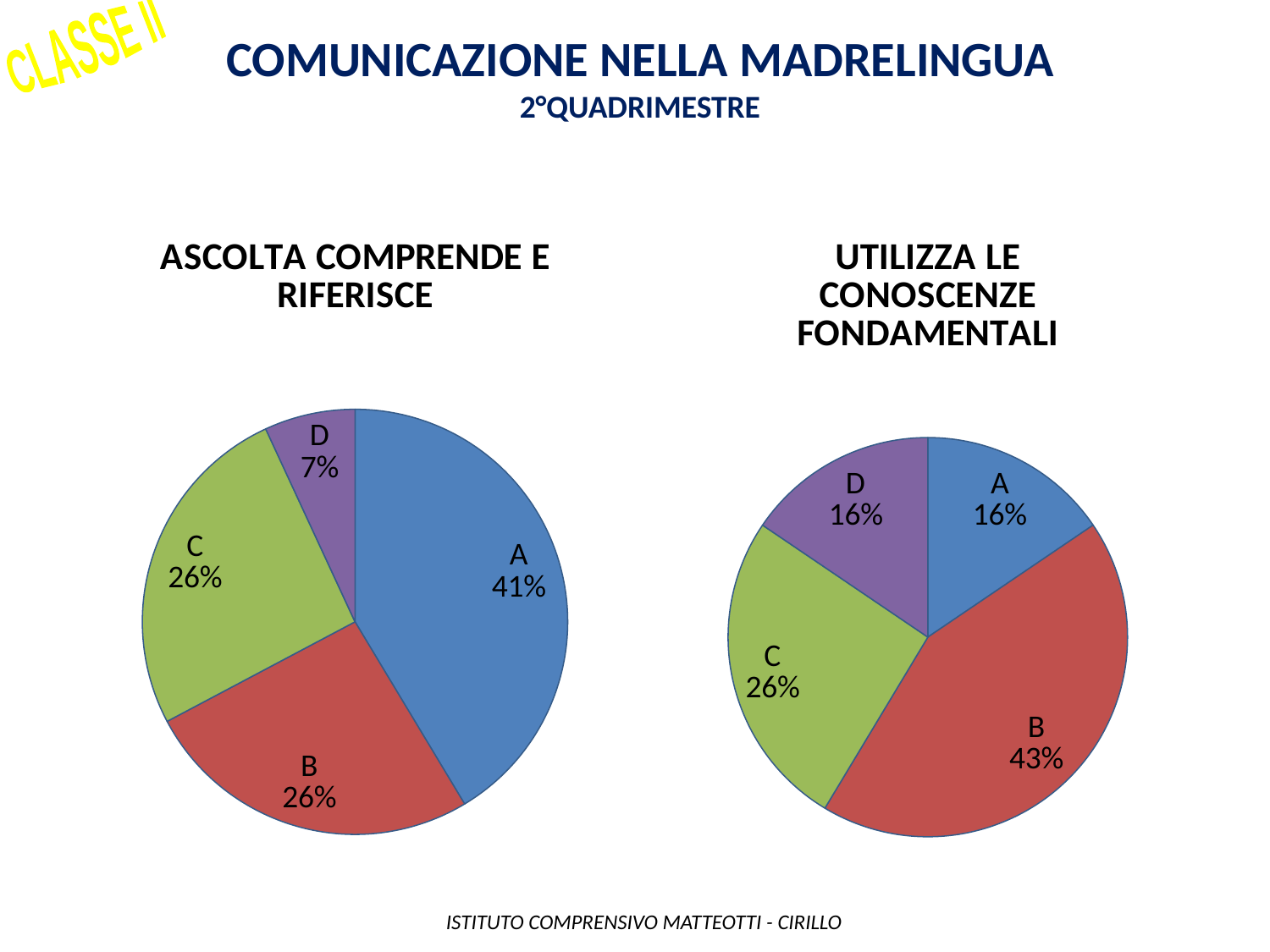

CLASSE II
Comunicazione nella madrelingua
2°QUADRIMESTRE

### Chart: ASCOLTA COMPRENDE E RIFERISCE

| Category |  |
|---|---|
| A | 24.0 |
| B | 15.0 |
| C | 15.0 |
| D | 4.0 |

### Chart: UTILIZZA LE CONOSCENZE FONDAMENTALI

| Category |  |
|---|---|
| A | 9.0 |
| B | 25.0 |
| C | 15.0 |
| D | 9.0 |
 ISTITUTO COMPRENSIVO MATTEOTTI - CIRILLO